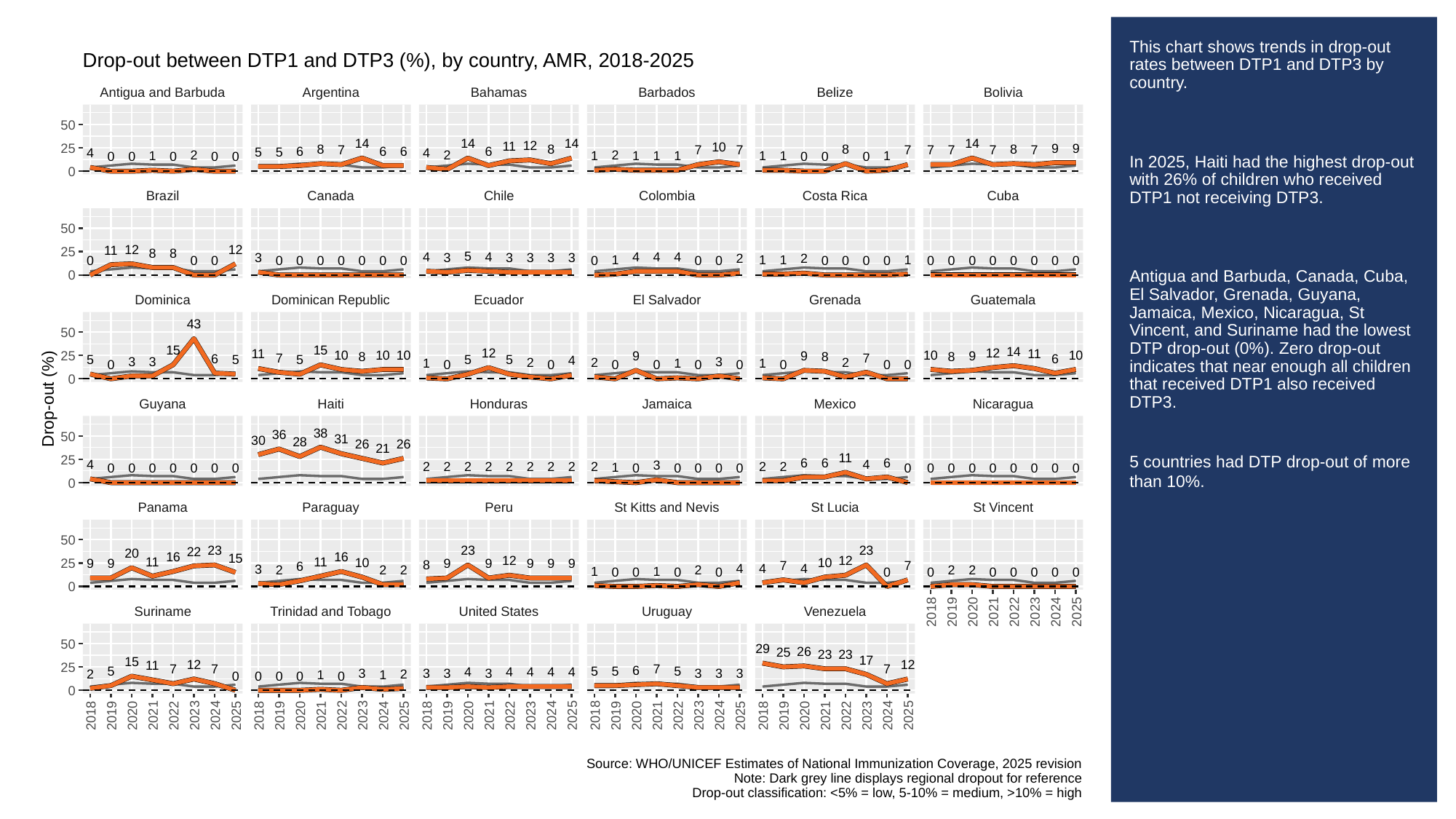

# This chart shows trends in drop-out rates between DTP1 and DTP3 by country.

In 2025, Haiti had the highest drop-out with 26% of children who received DTP1 not receiving DTP3.

Antigua and Barbuda, Canada, Cuba, El Salvador, Grenada, Guyana, Jamaica, Mexico, Nicaragua, St Vincent, and Suriname had the lowest DTP drop-out (0%). Zero drop-out indicates that near enough all children that received DTP1 also received DTP3.

5 countries had DTP drop-out of more than 10%.

Drop-out between DTP1 and DTP3 (%), by country, AMR, 2018-2025
Antigua and Barbuda
Argentina
Bahamas
Barbados
Belize
Bolivia

50

14
14
14
14
12
11
10
25
9
9
8
8
8
8
7
7
7
7
7
7
7
7
6
6
6
6
5
5

4
4
2
2
2
1
1
1
1
1
1
1
1
0
0
0
0
0
0
0
0

0

Brazil
Canada
Chile
Colombia
Costa Rica
Cuba

50

12
12
11
25
8
8
5

4
4
4
4
4
3
3
3
3
3
3
2
2
1
1
1
1
0
0
0
0
0
0
0
0
0
0
0
0
0
0
0
0
0
0
0
0
0
0
0
0
0

0

Dominica
Dominican Republic
Ecuador
El Salvador
Grenada
Guatemala

43

50

15
15
14
12
12
11
11
10
10
10
10
10
25
9
9
9
8
8
8
7
7
6
6
5
5
5
5
5

4
3
3
3
2
2
2
1
1
1
0
0
0
0
0
0
0
0
0
0

0

Drop-out (%)
Guyana
Haiti
Honduras
Jamaica
Mexico
Nicaragua

38
36
50
31
30

28
26
26
21

11
25
6
6
6

4
4
3
2
2
2
2
2
2
2
2
2
2
2
1
0
0
0
0
0
0
0
0
0
0
0
0
0
0
0
0
0
0
0
0
0

0

Panama
Paraguay
Peru
St Kitts and Nevis
St Lucia
St Vincent

50

23
23
23
22
20

16
16
15
12
12
11
11
10
10
25
9
9
9
9
9
9
9
8
7
7
6

4
4
4
3

2
2
2
2
2
2
1
1
0
0
0
0
0
0
0
0
0
0
0

0

Suriname
Trinidad and Tobago
United States
Uruguay
Venezuela
2018
2019
2020
2021
2022
2023
2024
2025

50

29
26
25
23
23
17

15
12
12
11
25

7
7
7
7
6
5
5
5
5

4
4
4
4
4
3
3
3
3
3
3
3
2
2
1
1
0
0
0
0
0

0

2018
2019
2020
2021
2022
2023
2024
2025
2018
2019
2020
2021
2022
2023
2024
2025
2018
2019
2020
2021
2022
2023
2024
2025
2018
2019
2020
2021
2022
2023
2024
2025
2018
2019
2020
2021
2022
2023
2024
2025
Source: WHO/UNICEF Estimates of National Immunization Coverage, 2025 revision
Note: Dark grey line displays regional dropout for reference
Drop-out classification: <5% = low, 5-10% = medium, >10% = high